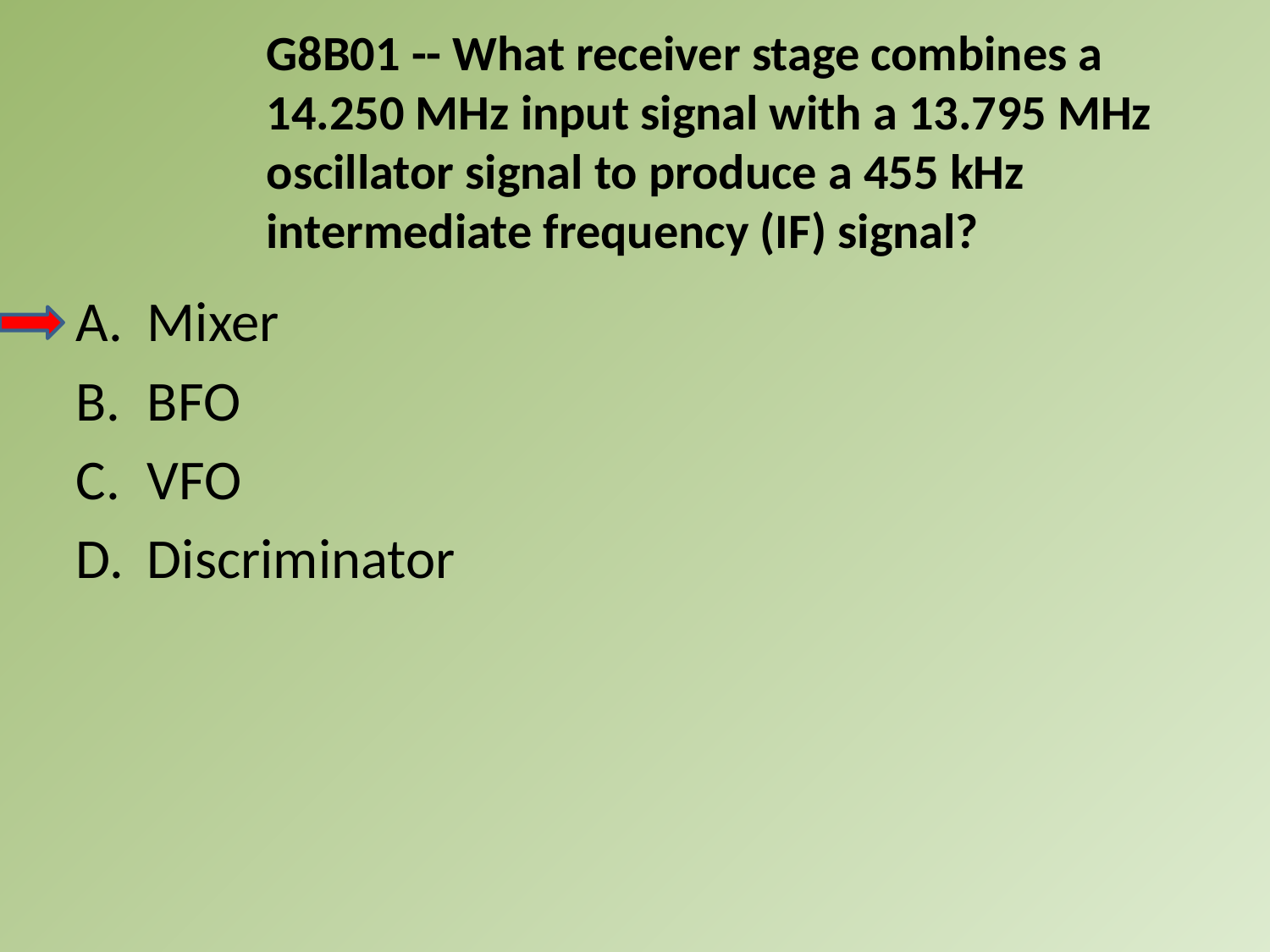

G8B01 -- What receiver stage combines a 14.250 MHz input signal with a 13.795 MHz oscillator signal to produce a 455 kHz intermediate frequency (IF) signal?
A.	Mixer
B.	BFO
C.	VFO
D.	Discriminator